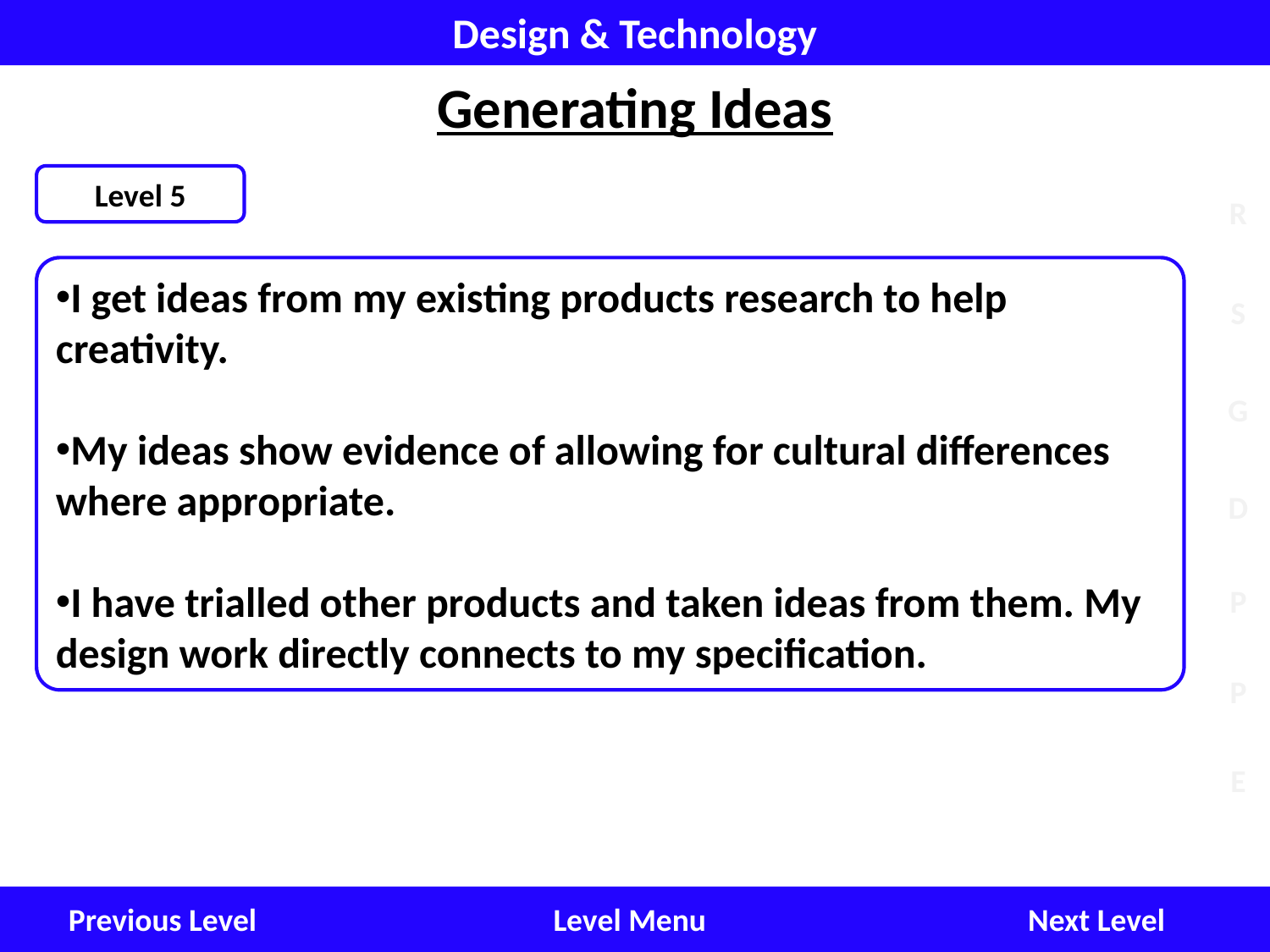

Design & Technology
Generating Ideas
Level 5
I get ideas from my existing products research to help creativity.

My ideas show evidence of allowing for cultural differences where appropriate.

I have trialled other products and taken ideas from them. My design work directly connects to my specification.

Next Level
Level Menu
Previous Level